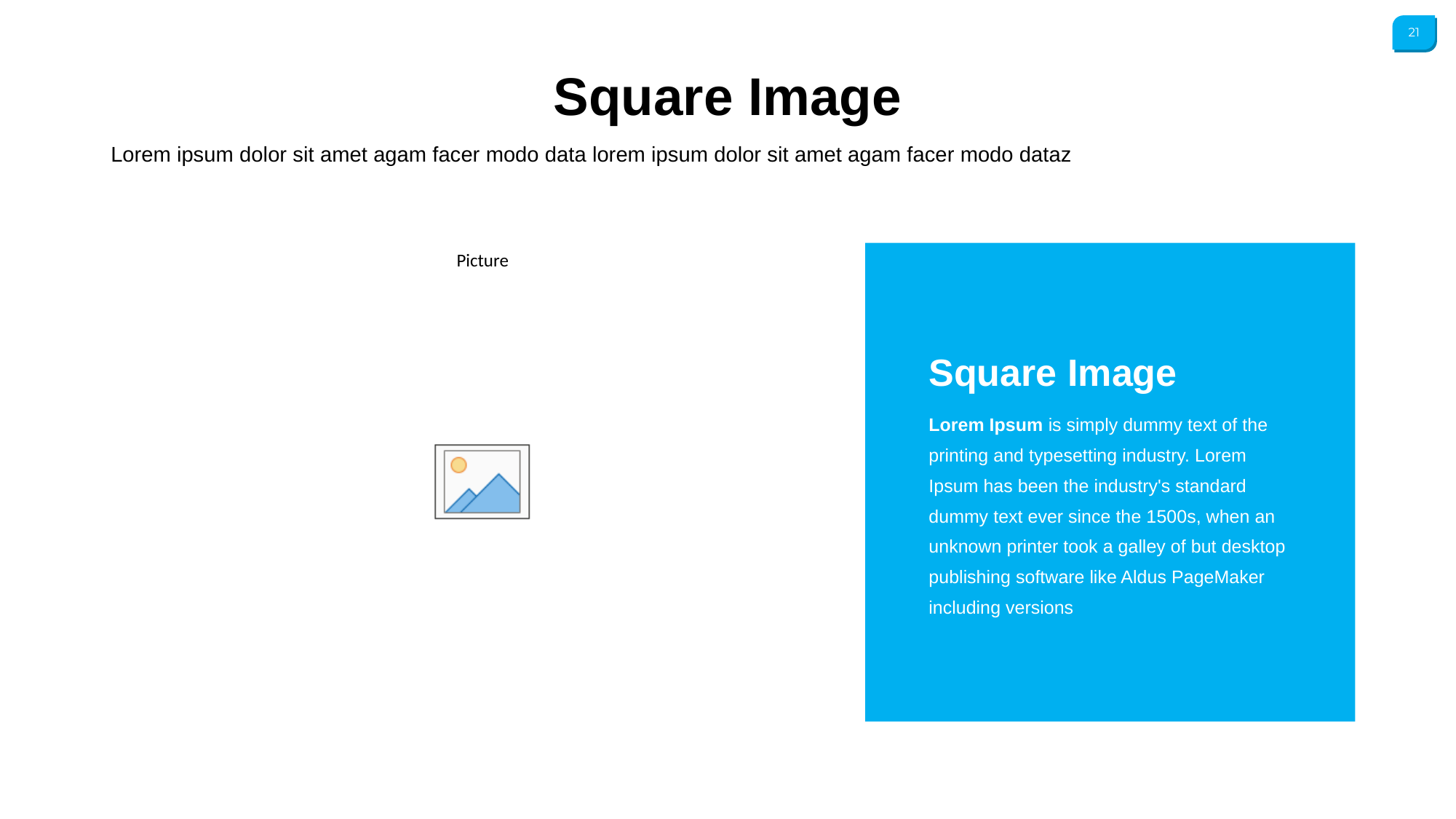

Square Image
Lorem ipsum dolor sit amet agam facer modo data lorem ipsum dolor sit amet agam facer modo dataz

Square Image
Lorem Ipsum is simply dummy text of the printing and typesetting industry. Lorem Ipsum has been the industry's standard dummy text ever since the 1500s, when an unknown printer took a galley of but desktop publishing software like Aldus PageMaker including versions